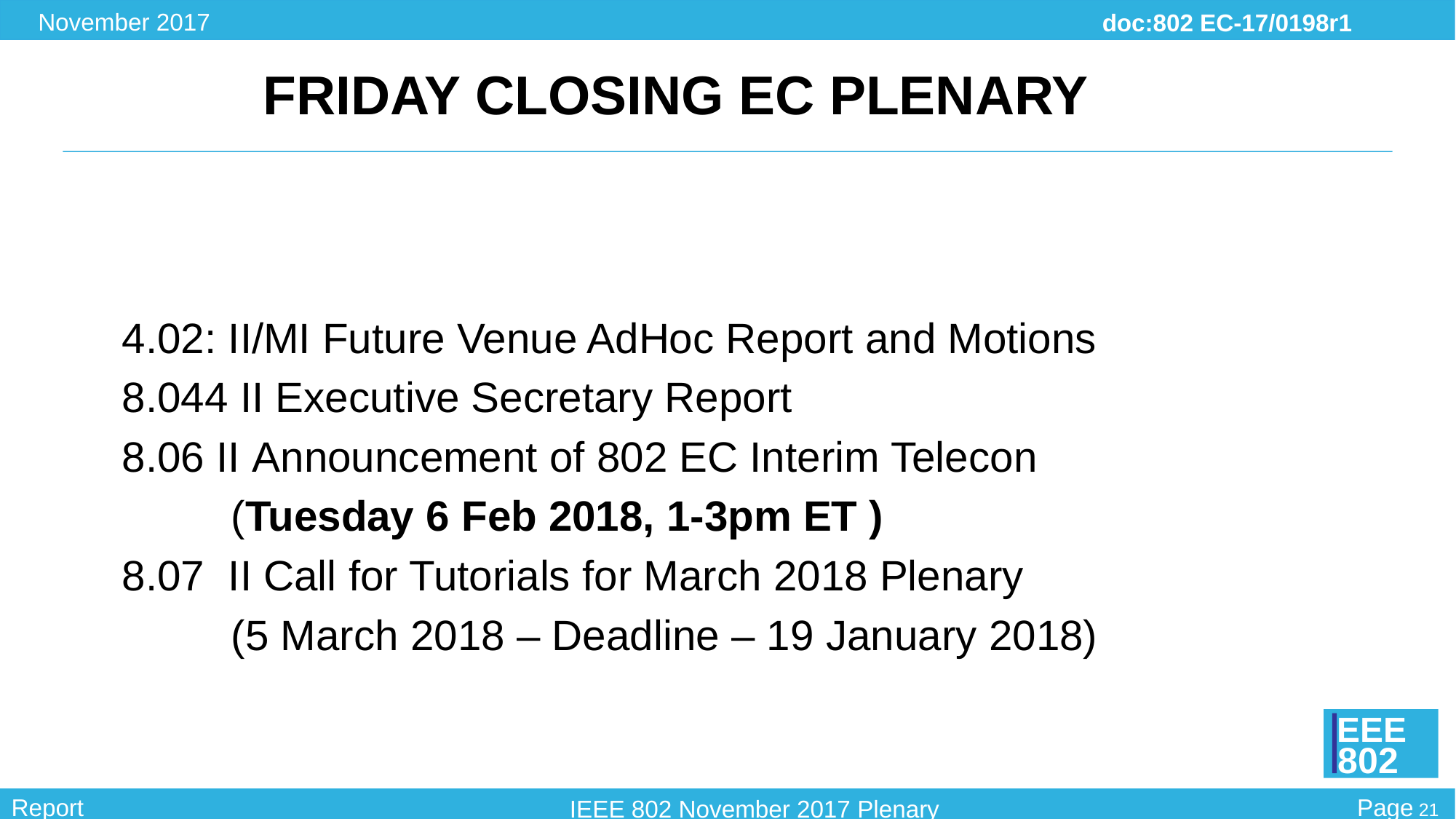

# Friday Closing EC Plenary
4.02: II/MI Future Venue AdHoc Report and Motions
8.044 II Executive Secretary Report
8.06 II Announcement of 802 EC Interim Telecon
	(Tuesday 6 Feb 2018, 1-3pm ET )
8.07  II Call for Tutorials for March 2018 Plenary
	(5 March 2018 – Deadline – 19 January 2018)